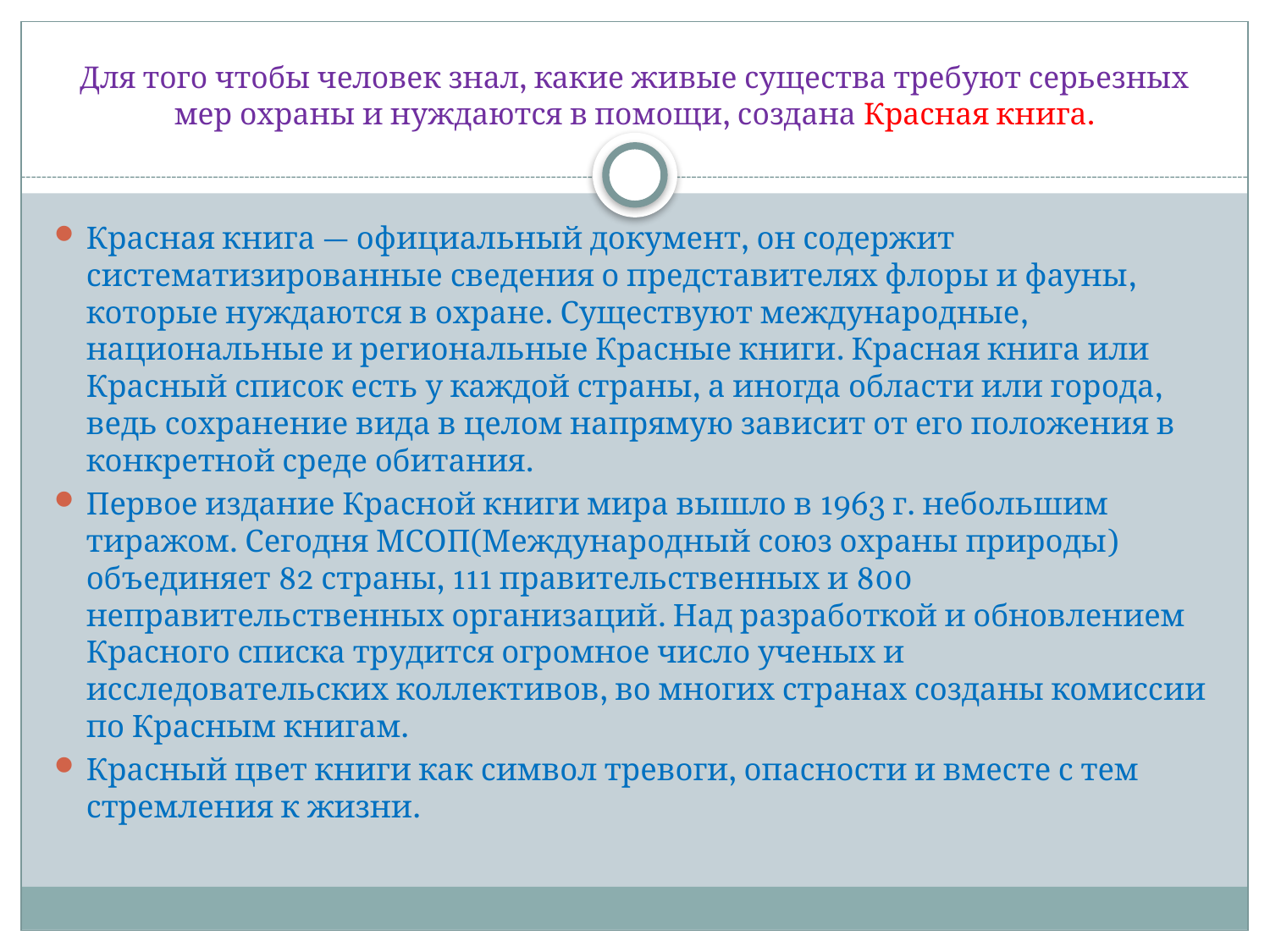

# Для того чтобы человек знал, какие живые существа требуют серьезных мер охраны и нуждаются в помощи, создана Красная книга.
Красная книга — официальный документ, он содержит систематизированные сведения о представителях флоры и фауны, которые нуждаются в охране. Существуют международные, национальные и региональные Красные книги. Красная книга или Красный список есть у каждой страны, а иногда области или города, ведь сохранение вида в целом напрямую зависит от его положения в конкретной среде обитания.
Первое издание Красной книги мира вышло в 1963 г. небольшим тиражом. Сегодня МСОП(Международный союз охраны природы) объединяет 82 страны, 111 правительственных и 800 неправительственных организаций. Над разработкой и обновлением Красного списка трудится огромное число ученых и исследовательских коллективов, во многих странах созданы комиссии по Красным книгам.
Красный цвет книги как символ тревоги, опасности и вместе с тем стремления к жизни.